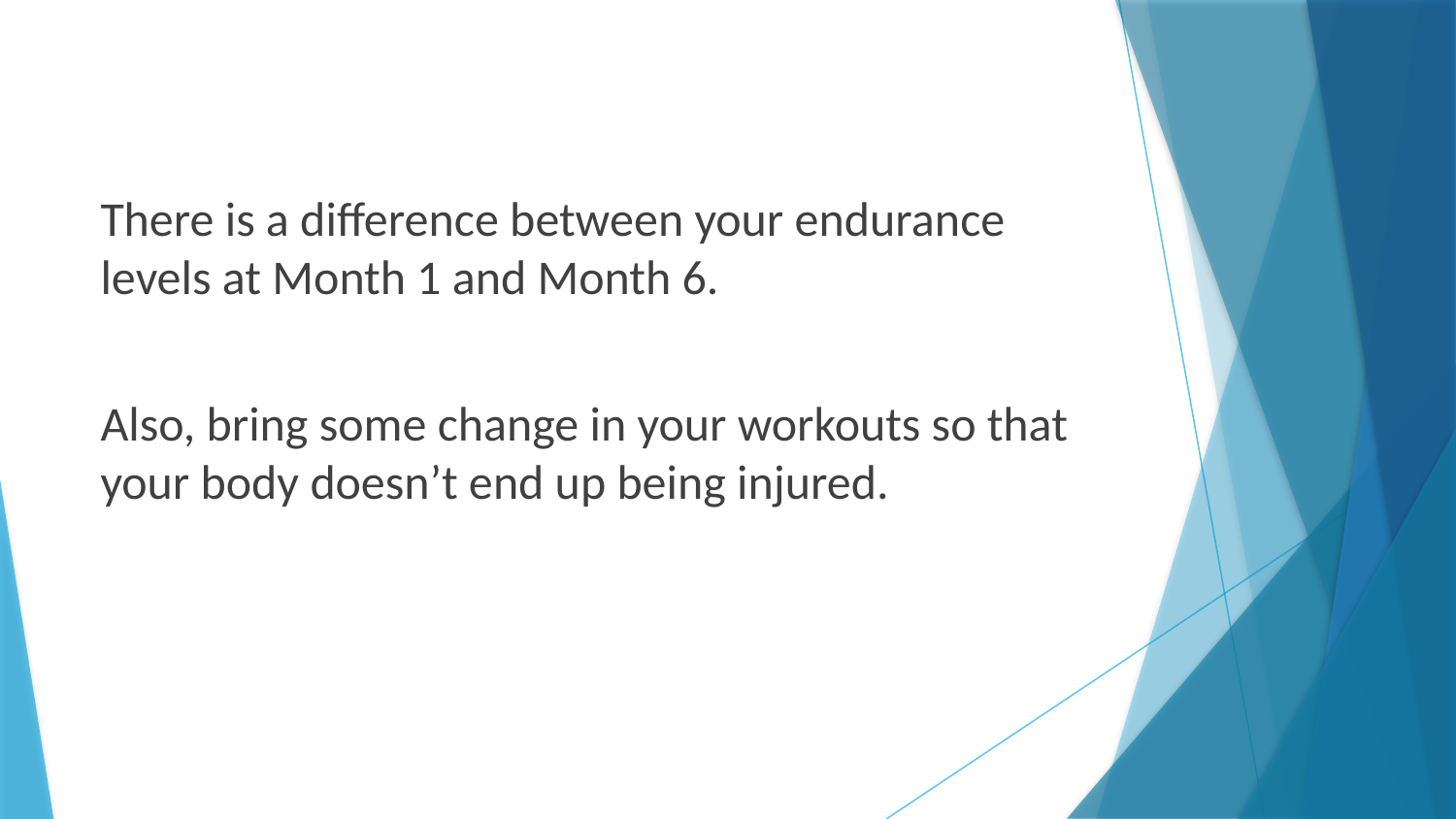

There is a difference between your endurance levels at Month 1 and Month 6.

Also, bring some change in your workouts so that your body doesn’t end up being injured.